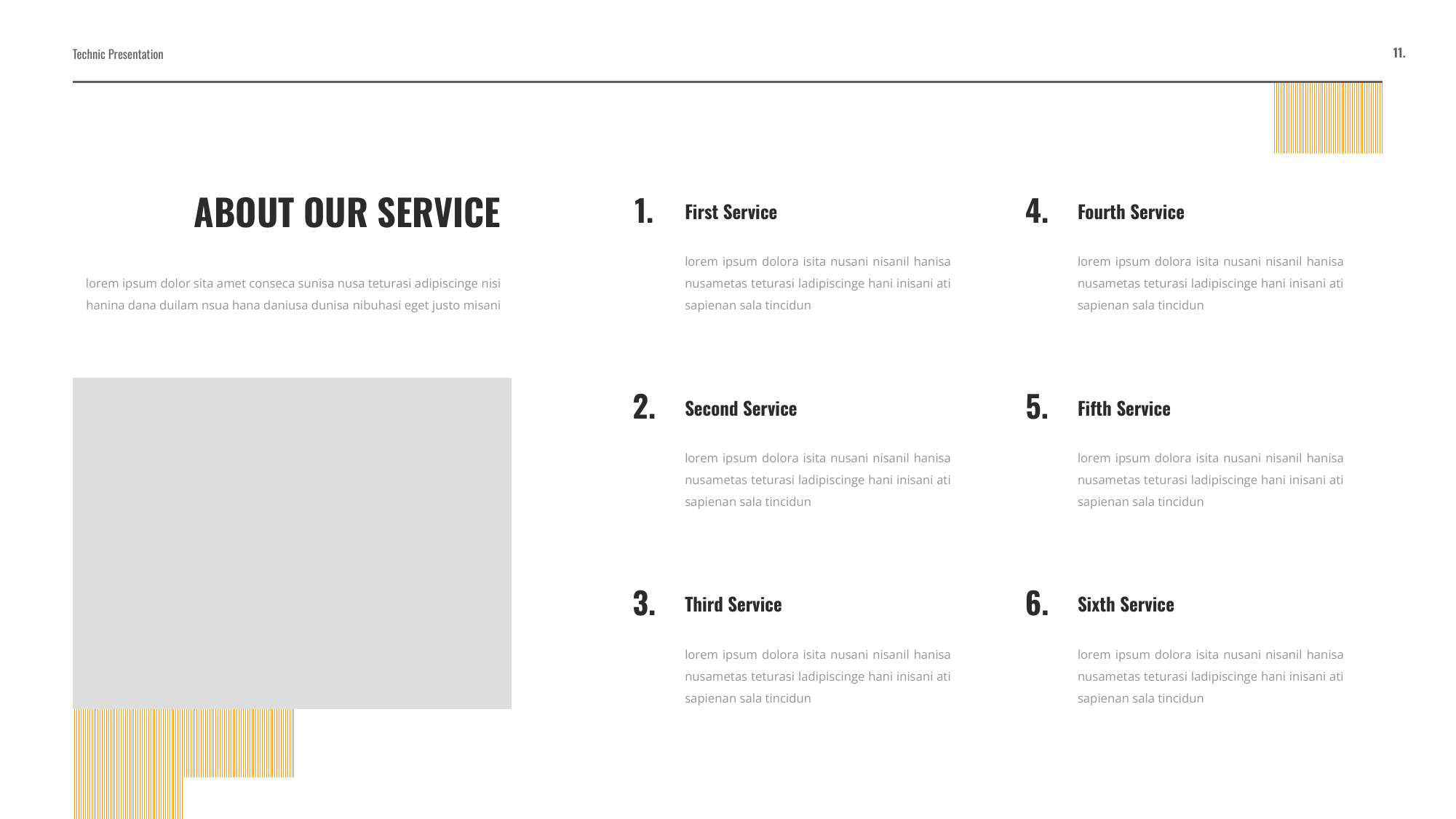

11.
Technic Presentation
ABOUT OUR SERVICE
1.
First Service
lorem ipsum dolora isita nusani nisanil hanisa nusametas teturasi ladipiscinge hani inisani ati sapienan sala tincidun
4.
Fourth Service
lorem ipsum dolora isita nusani nisanil hanisa nusametas teturasi ladipiscinge hani inisani ati sapienan sala tincidun
lorem ipsum dolor sita amet conseca sunisa nusa teturasi adipiscinge nisi hanina dana duilam nsua hana daniusa dunisa nibuhasi eget justo misani
2.
Second Service
lorem ipsum dolora isita nusani nisanil hanisa nusametas teturasi ladipiscinge hani inisani ati sapienan sala tincidun
5.
Fifth Service
lorem ipsum dolora isita nusani nisanil hanisa nusametas teturasi ladipiscinge hani inisani ati sapienan sala tincidun
3.
Third Service
lorem ipsum dolora isita nusani nisanil hanisa nusametas teturasi ladipiscinge hani inisani ati sapienan sala tincidun
6.
Sixth Service
lorem ipsum dolora isita nusani nisanil hanisa nusametas teturasi ladipiscinge hani inisani ati sapienan sala tincidun